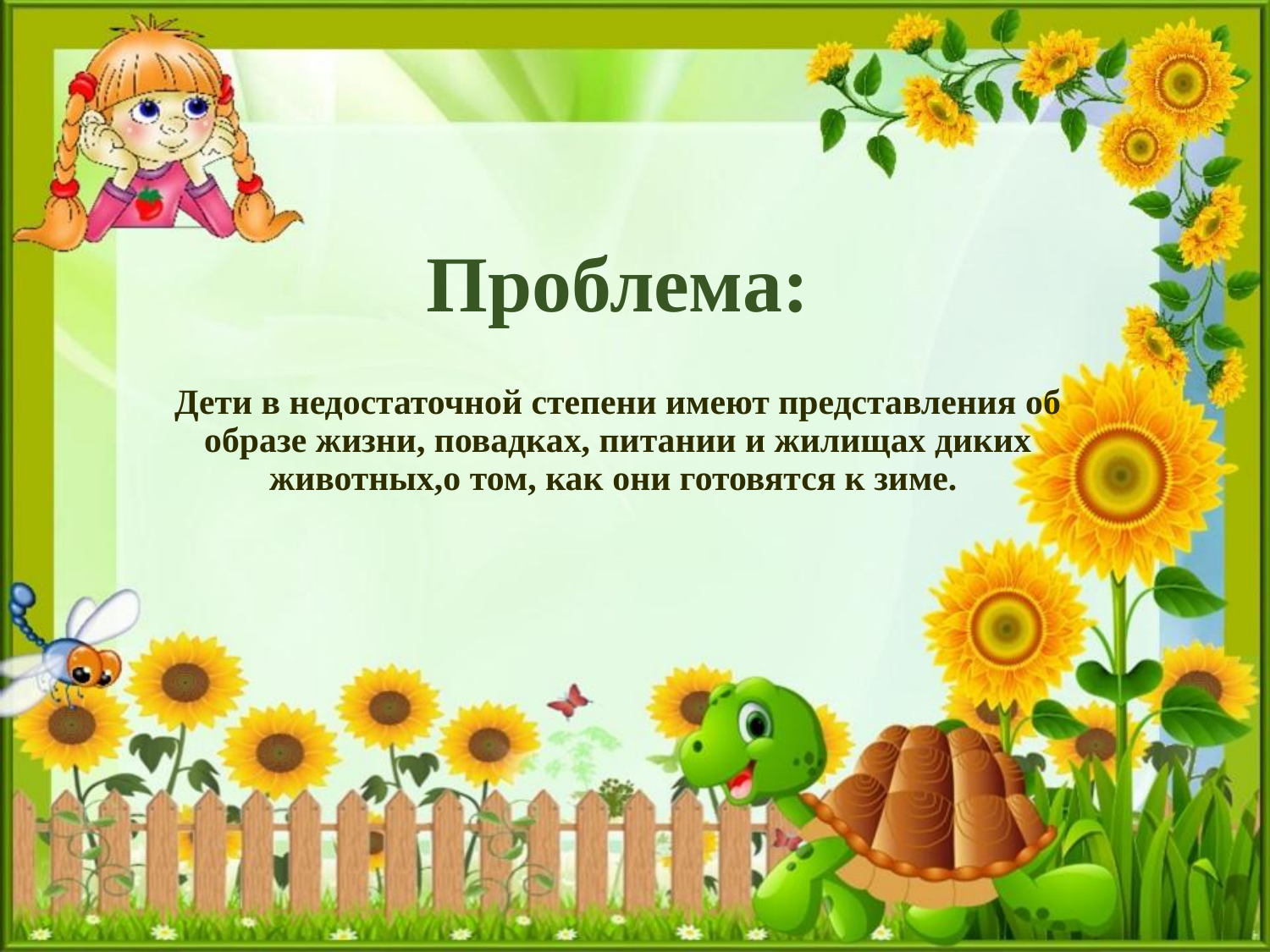

# Проблема:
Дети в недостаточной степени имеют представления об образе жизни, повадках, питании и жилищах диких животных,о том, как они готовятся к зиме.